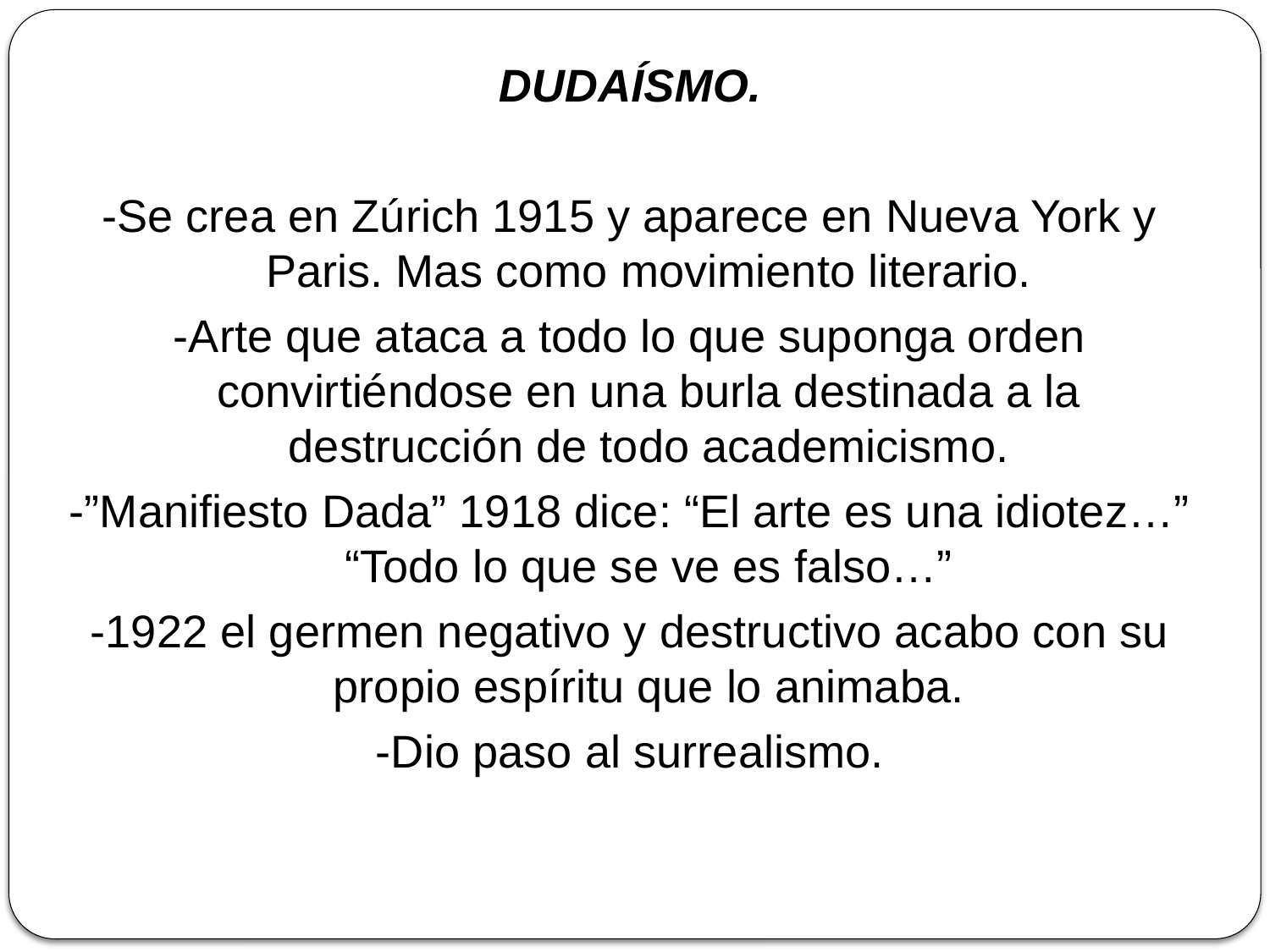

DUDAÍSMO.

-Se crea en Zúrich 1915 y aparece en Nueva York y Paris. Mas como movimiento literario.
-Arte que ataca a todo lo que suponga orden convirtiéndose en una burla destinada a la destrucción de todo academicismo.
-”Manifiesto Dada” 1918 dice: “El arte es una idiotez…” “Todo lo que se ve es falso…”
-1922 el germen negativo y destructivo acabo con su propio espíritu que lo animaba.
-Dio paso al surrealismo.